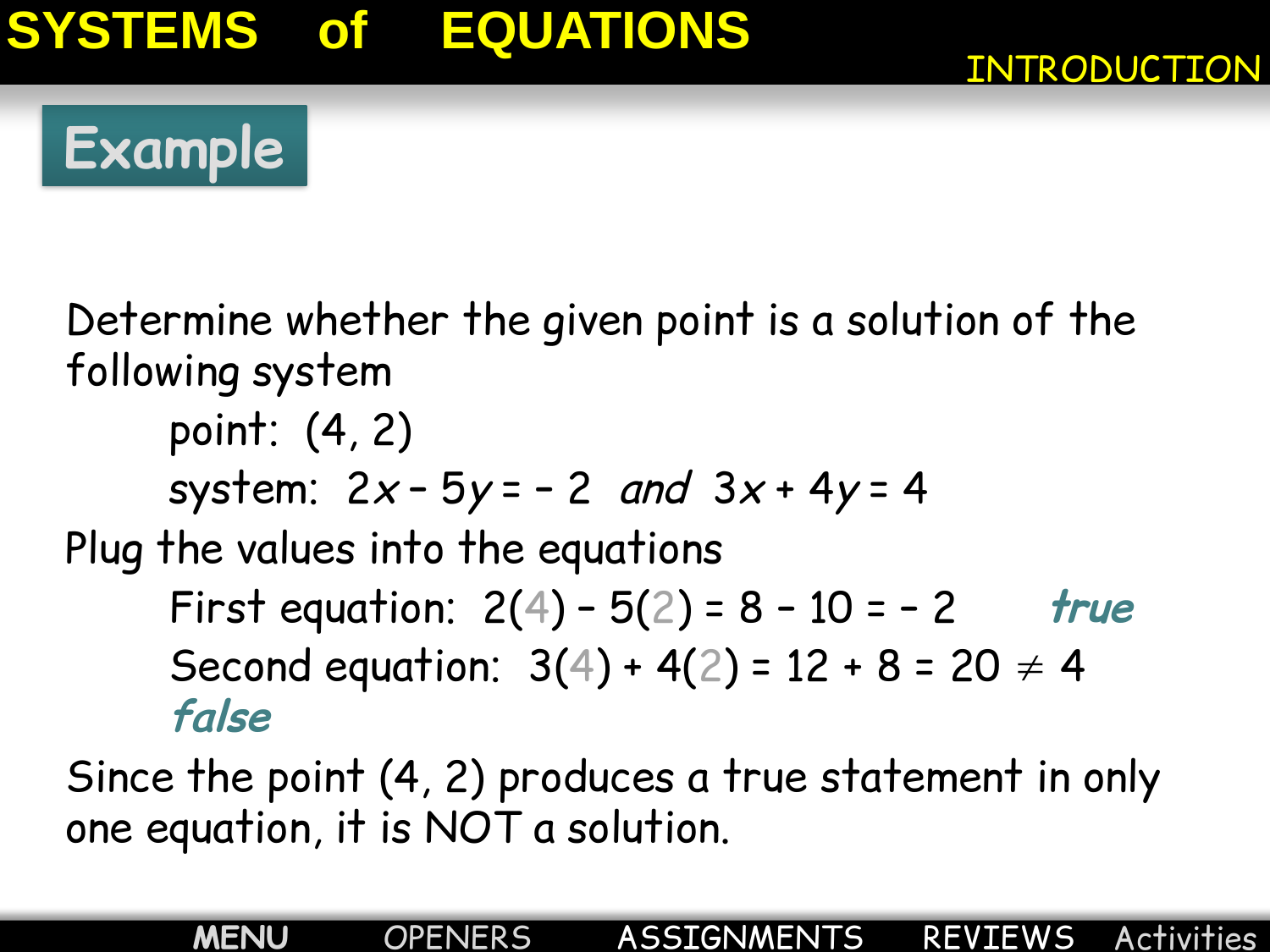

SYSTEMS    of     EQUATIONS
INTRODUCTION
Example
Determine whether the given point is a solution of the following system
	point:  (4, 2)
	system:  2x – 5y = – 2  and  3x + 4y = 4
Plug the values into the equations
	First equation:  2(4) – 5(2) = 8 – 10 = – 2       true
	Second equation:  3(4) + 4(2) = 12 + 8 = 20 ≠ 4     false
Since the point (4, 2) produces a true statement in only one equation, it is NOT a solution.
MENU
OPENERS
ASSIGNMENTS
REVIEWS
Activities